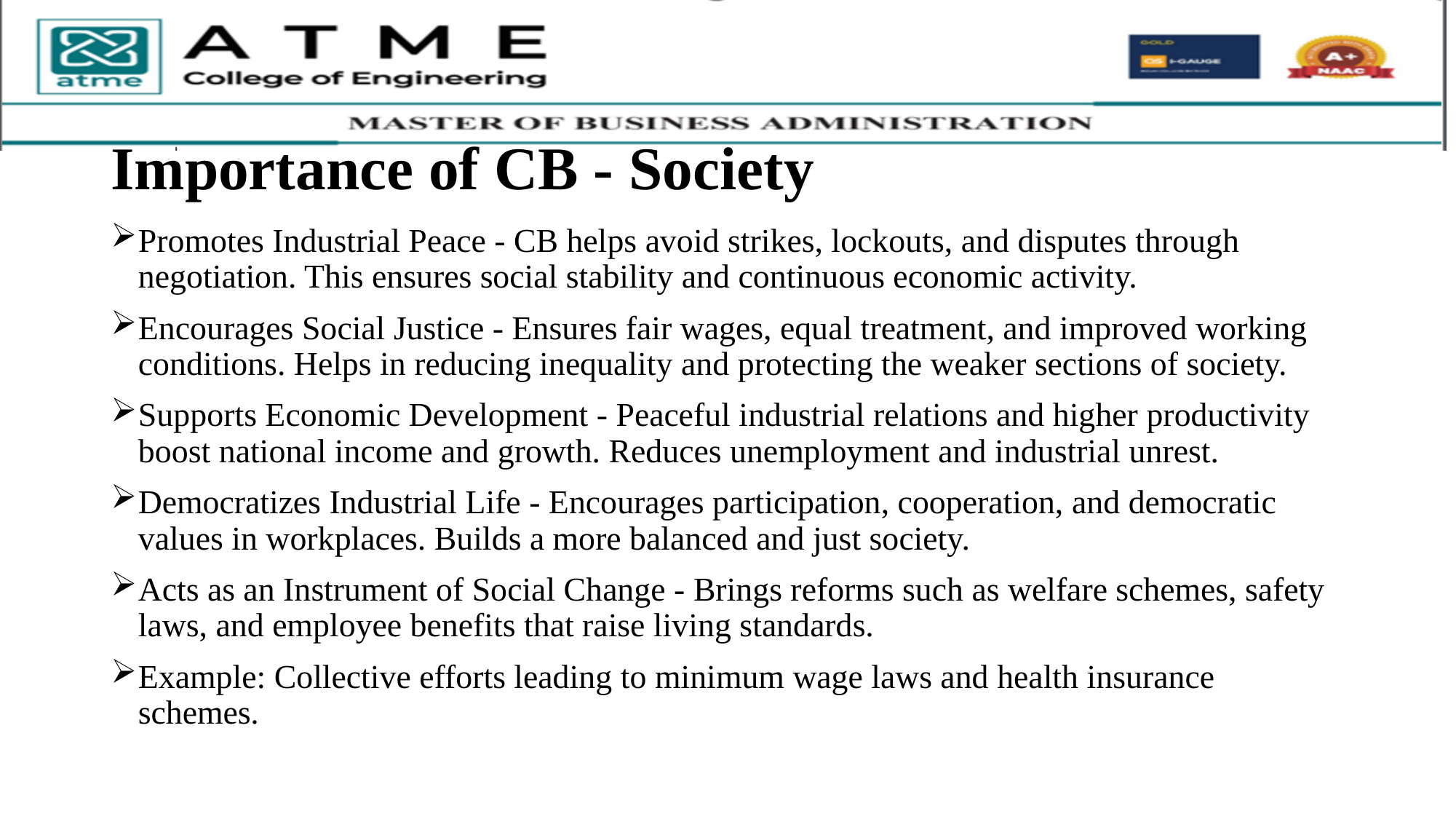

# Importance of CB - Society
Promotes Industrial Peace - CB helps avoid strikes, lockouts, and disputes through negotiation. This ensures social stability and continuous economic activity.
Encourages Social Justice - Ensures fair wages, equal treatment, and improved working conditions. Helps in reducing inequality and protecting the weaker sections of society.
Supports Economic Development - Peaceful industrial relations and higher productivity boost national income and growth. Reduces unemployment and industrial unrest.
Democratizes Industrial Life - Encourages participation, cooperation, and democratic values in workplaces. Builds a more balanced and just society.
Acts as an Instrument of Social Change - Brings reforms such as welfare schemes, safety laws, and employee benefits that raise living standards.
Example: Collective efforts leading to minimum wage laws and health insurance schemes.